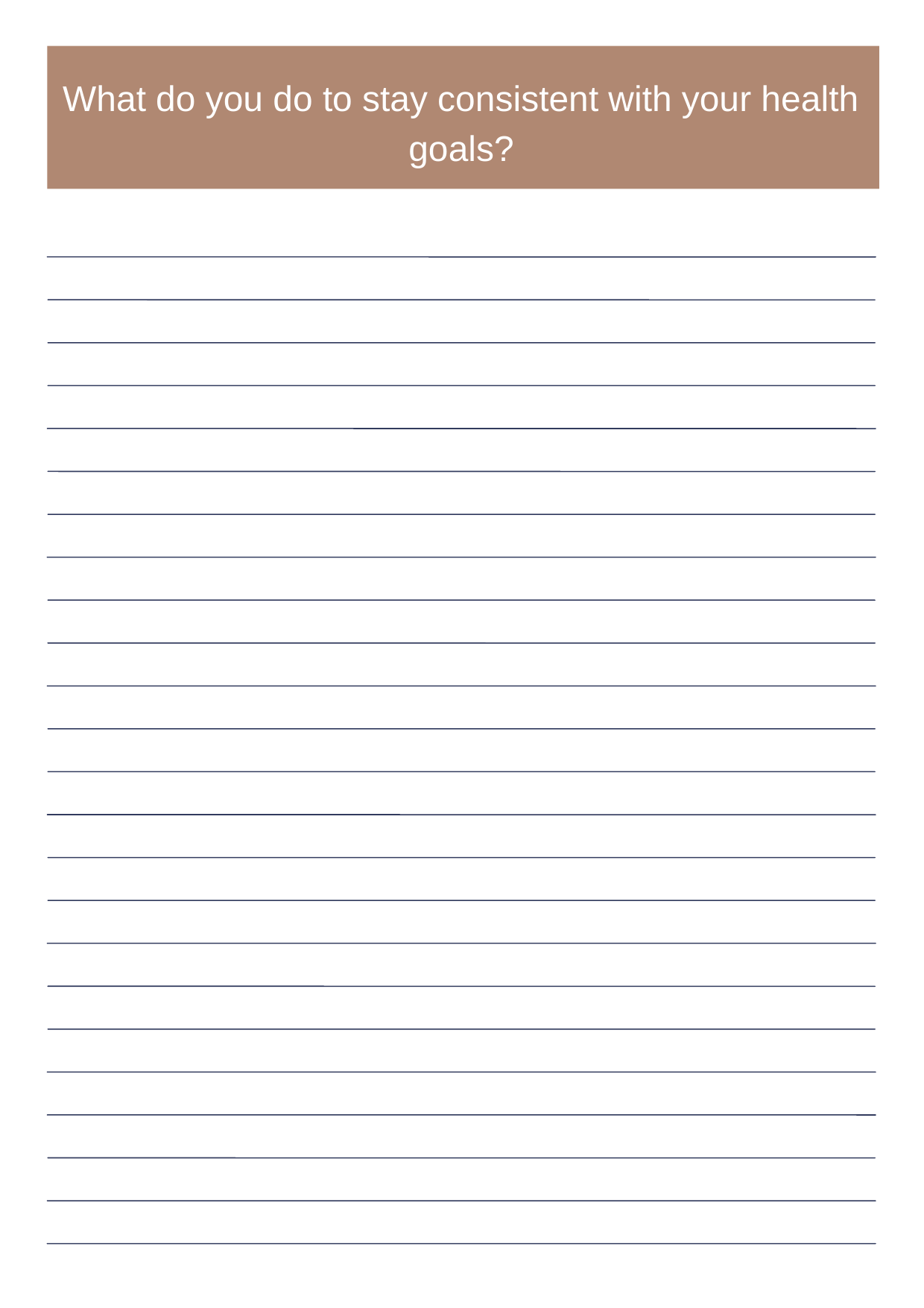

What do you do to stay consistent with your health goals?